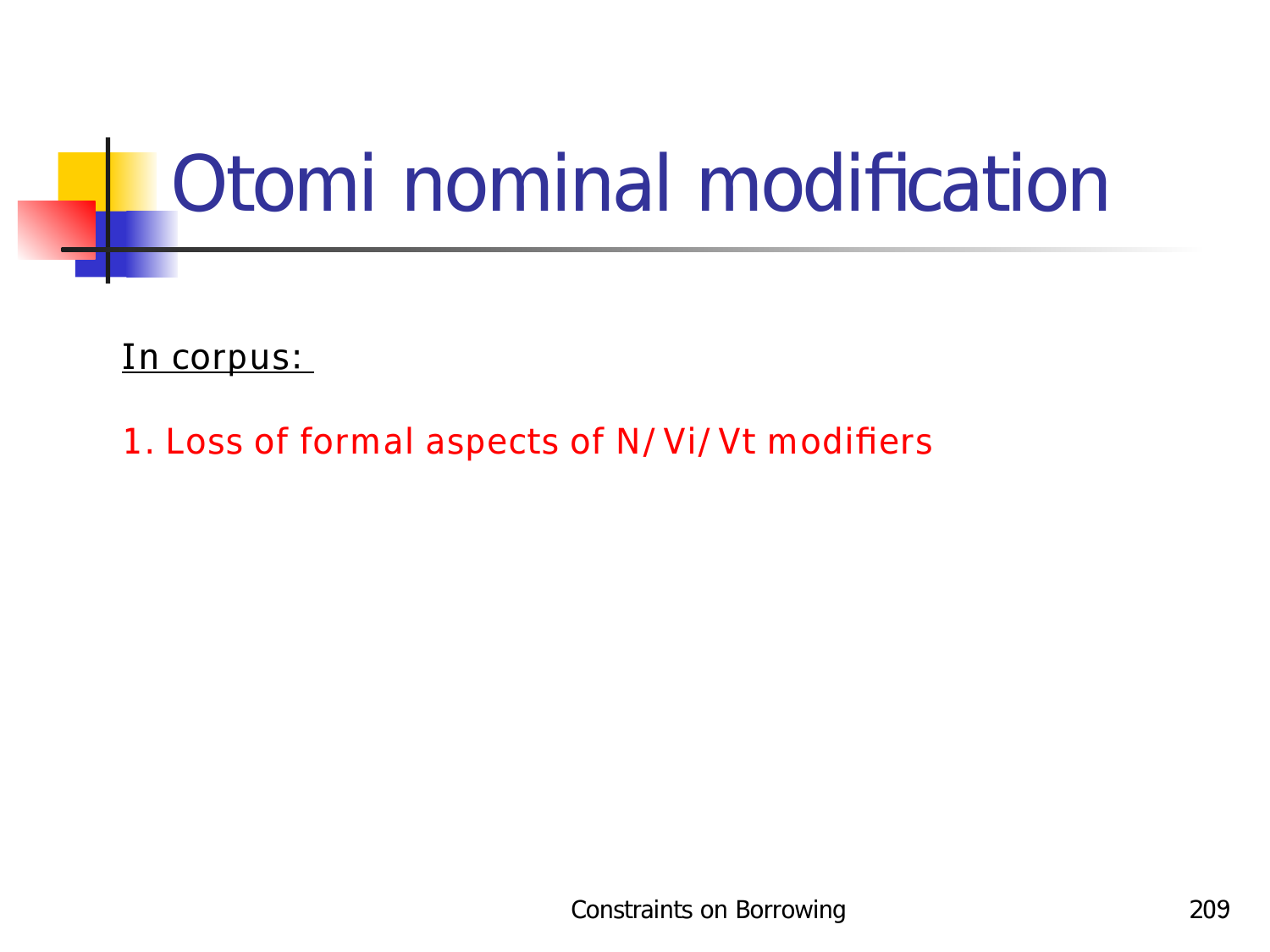

# Otomi nominal modification
In corpus:

1. Loss of formal aspects of N/Vi/Vt modifiers
Constraints on Borrowing
209